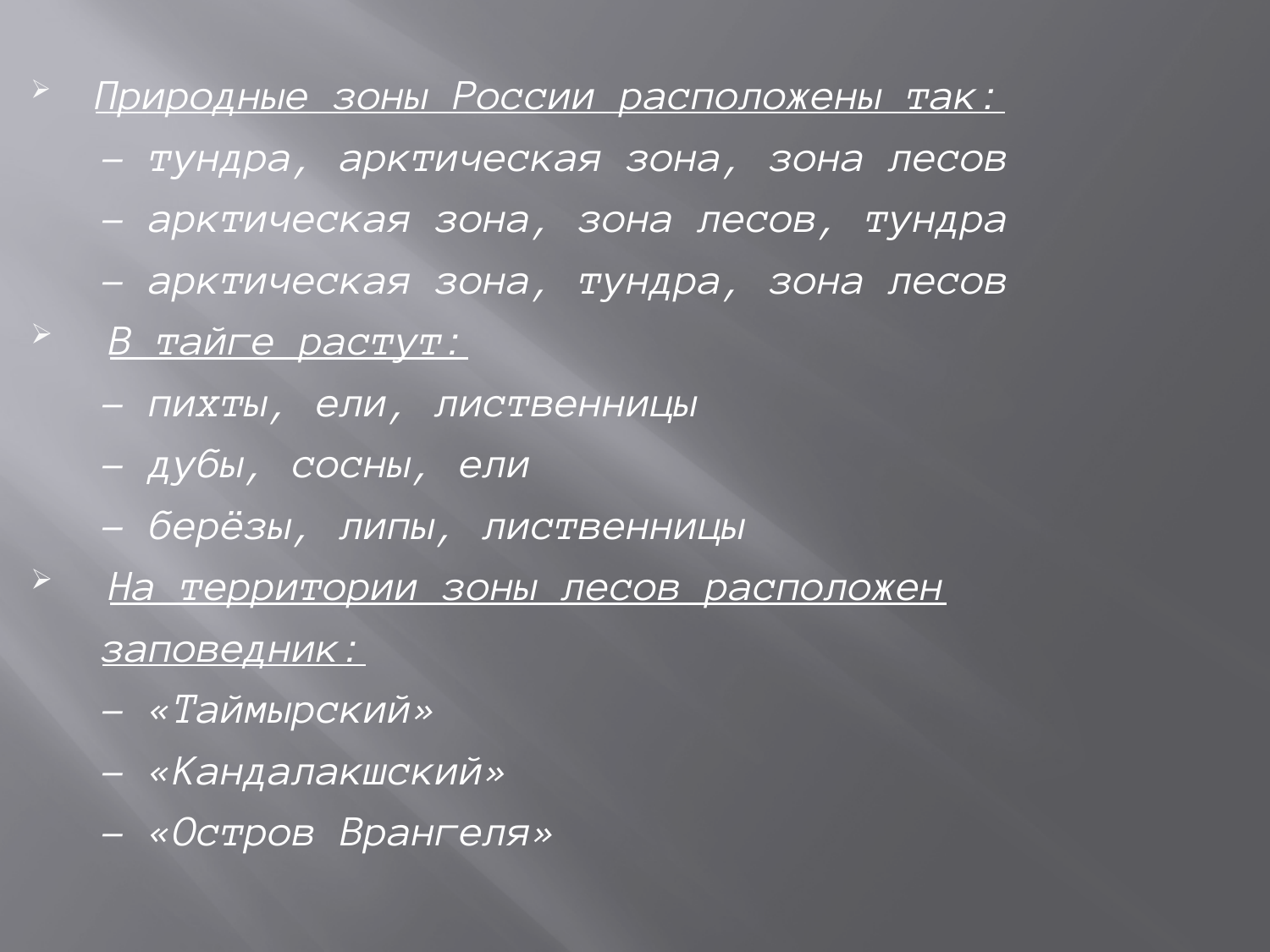

#
 Природные зоны России расположены так:
   - тундра, арктическая зона, зона лесов
   - арктическая зона, зона лесов, тундра
   - арктическая зона, тундра, зона лесов
 В тайге растут:
   - пихты, ели, лиственницы
   - дубы, сосны, ели
   - берёзы, липы, лиственницы
 На территории зоны лесов расположен
   заповедник:
   - «Таймырский»
   - «Кандалакшский»
   - «Остров Врангеля»